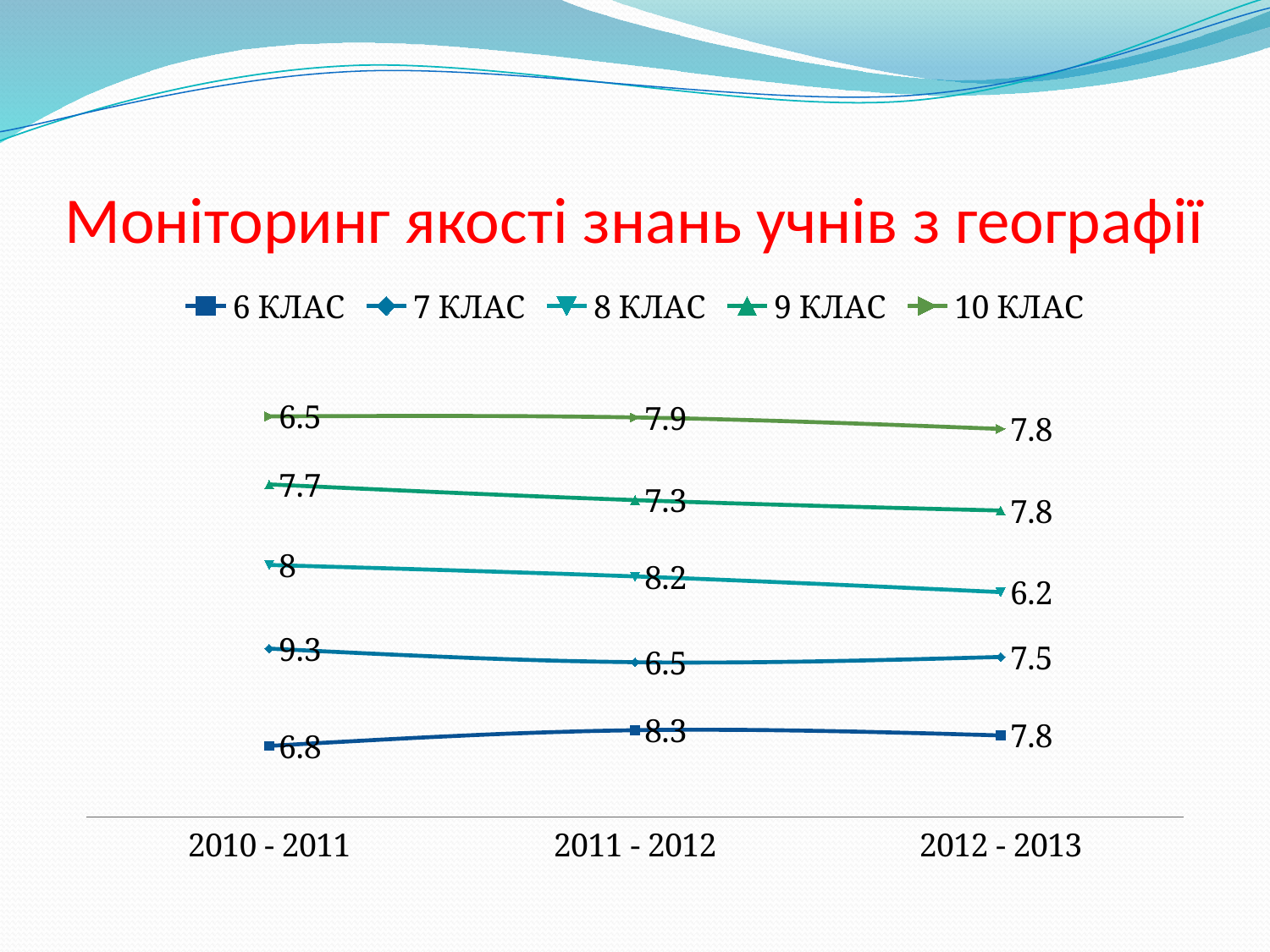

# Моніторинг якості знань учнів з географії

### Chart

| Category | 6 КЛАС | 7 КЛАС | 8 КЛАС | 9 КЛАС | 10 КЛАС |
|---|---|---|---|---|---|
| 2010 - 2011 | 6.8 | 9.3 | 8.0 | 7.7 | 6.5 |
| 2011 - 2012 | 8.3 | 6.5 | 8.200000000000001 | 7.3 | 7.9 |
| 2012 - 2013 | 7.8 | 7.5 | 6.2 | 7.8 | 7.8 |